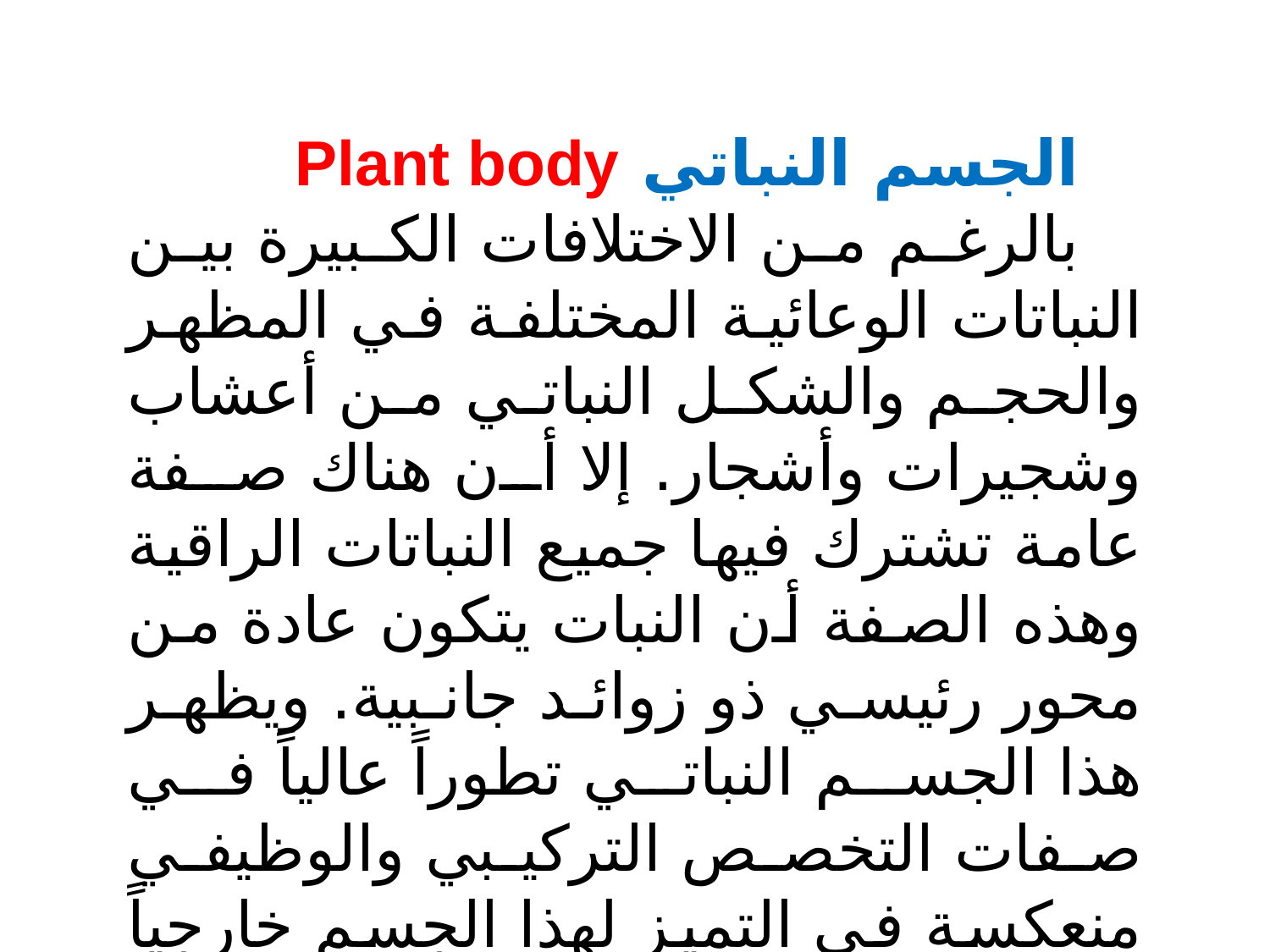

الجسم النباتي Plant body
بالرغم من الاختلافات الكبيرة بين النباتات الوعائية المختلفة في المظهر والحجم والشكل النباتي من أعشاب وشجيرات وأشجار. إلا أن هناك صفة عامة تشترك فيها جميع النباتات الراقية وهذه الصفة أن النبات يتكون عادة من محور رئيسي ذو زوائد جانبية. ويظهر هذا الجسم النباتي تطوراً عالياً في صفات التخصص التركيبي والوظيفي منعكسة في التميز لهذا الجسم خارجياً إلى أعضاء وداخلياً إلى أنواع مختلفة من خلايا وأنسجة ثم نظم نسيجية.